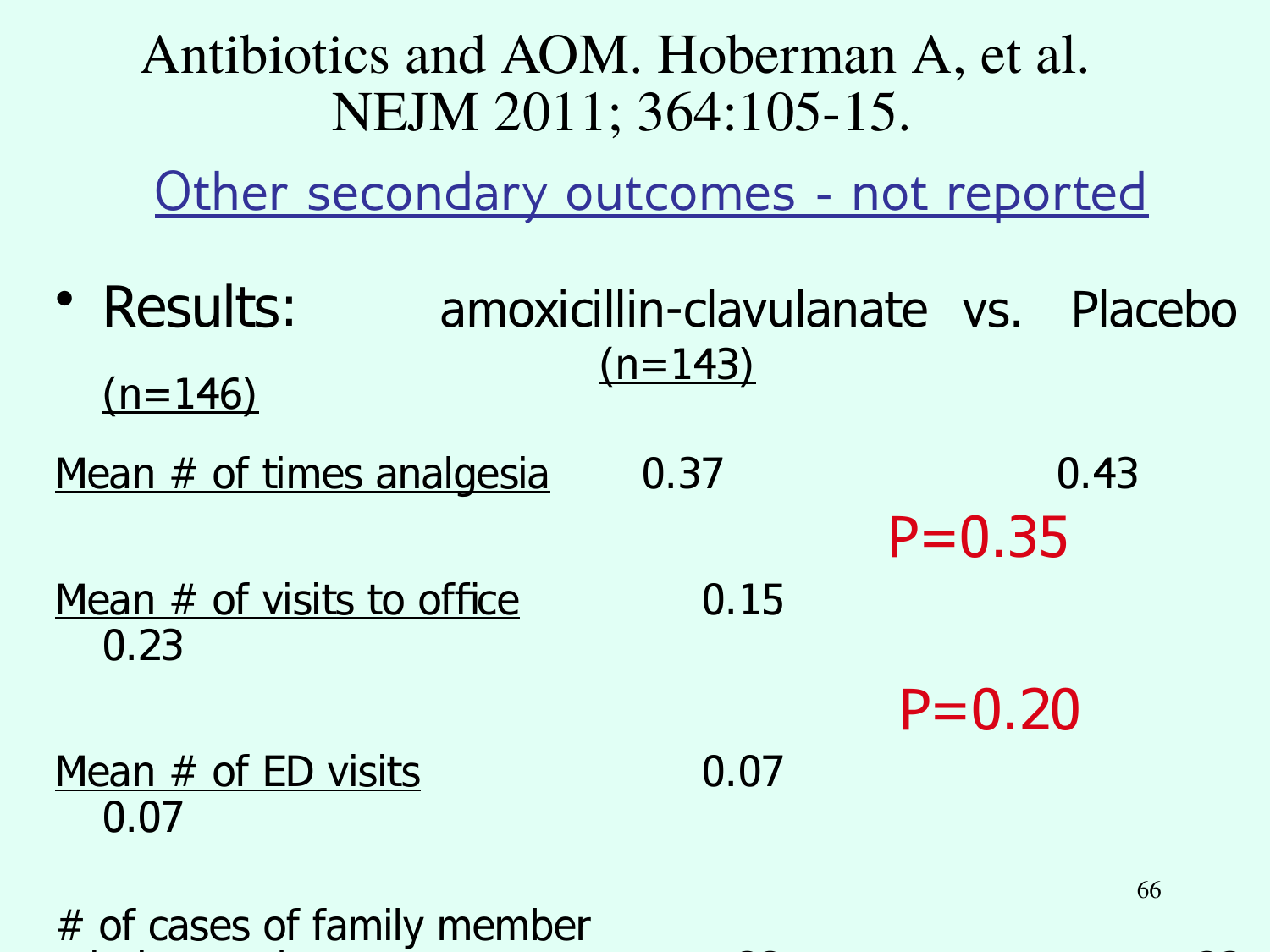

Antibiotics and AOM. Hoberman A, et al.
NEJM 2011; 364:105-15.
Other secondary outcomes - not reported
Results:        amoxicillin-clavulanate  vs.   Placebo
                               (n=143)			 (n=146)

Mean # of times analgesia       0.37			     0.43
				                       P=0.35
Mean # of visits to office	       0.15			     0.23
					                      P=0.20
Mean # of ED visits		       0.07			     0.07

# of cases of family member
missing work				33			      33
66